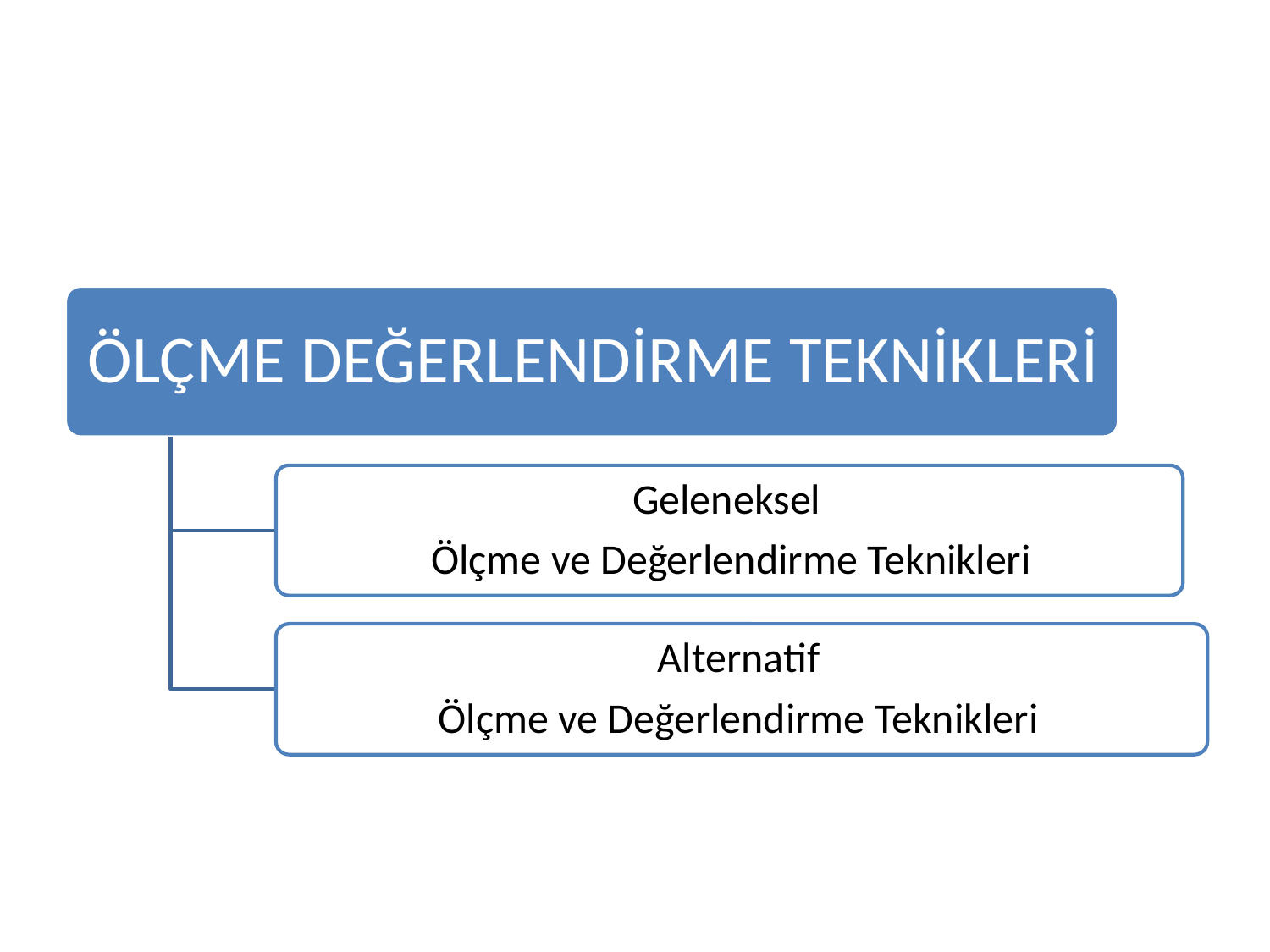

ÖLÇME DEĞERLENDİRME TEKNİKLERİ
Geleneksel
Ölçme ve Değerlendirme Teknikleri
Alternatif
Ölçme ve Değerlendirme Teknikleri